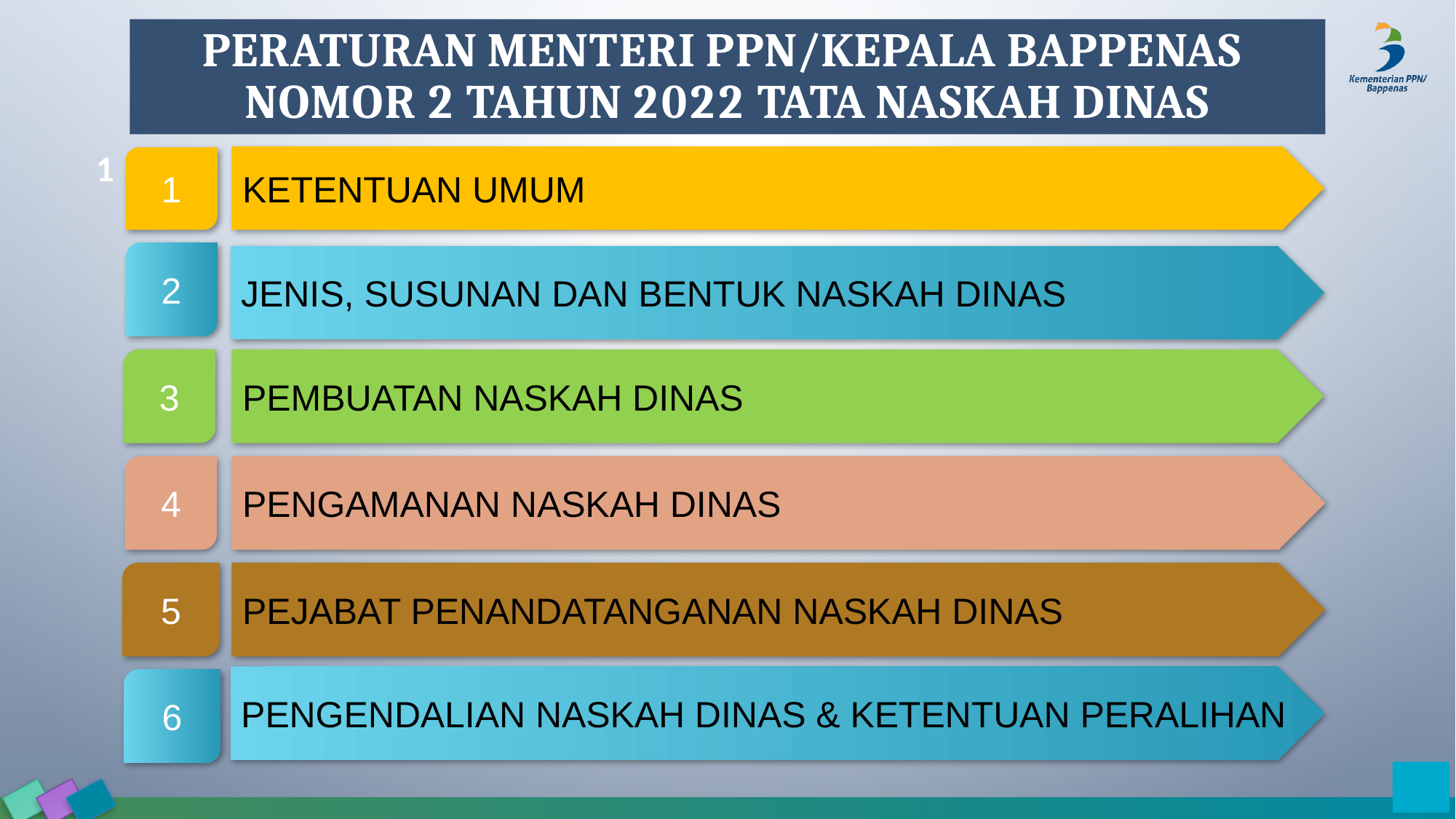

# Peraturan Menteri ppn/kepala bappenas nomor 2 tahun 2022 tata naskah dinas
1
KETENTUAN UMUM
1
2
JENIS, SUSUNAN DAN BENTUK NASKAH DINAS
3
PEMBUATAN NASKAH DINAS
4
PENGAMANAN NASKAH DINAS
PEJABAT PENANDATANGANAN NASKAH DINAS
5
PENGENDALIAN NASKAH DINAS & KETENTUAN PERALIHAN
6